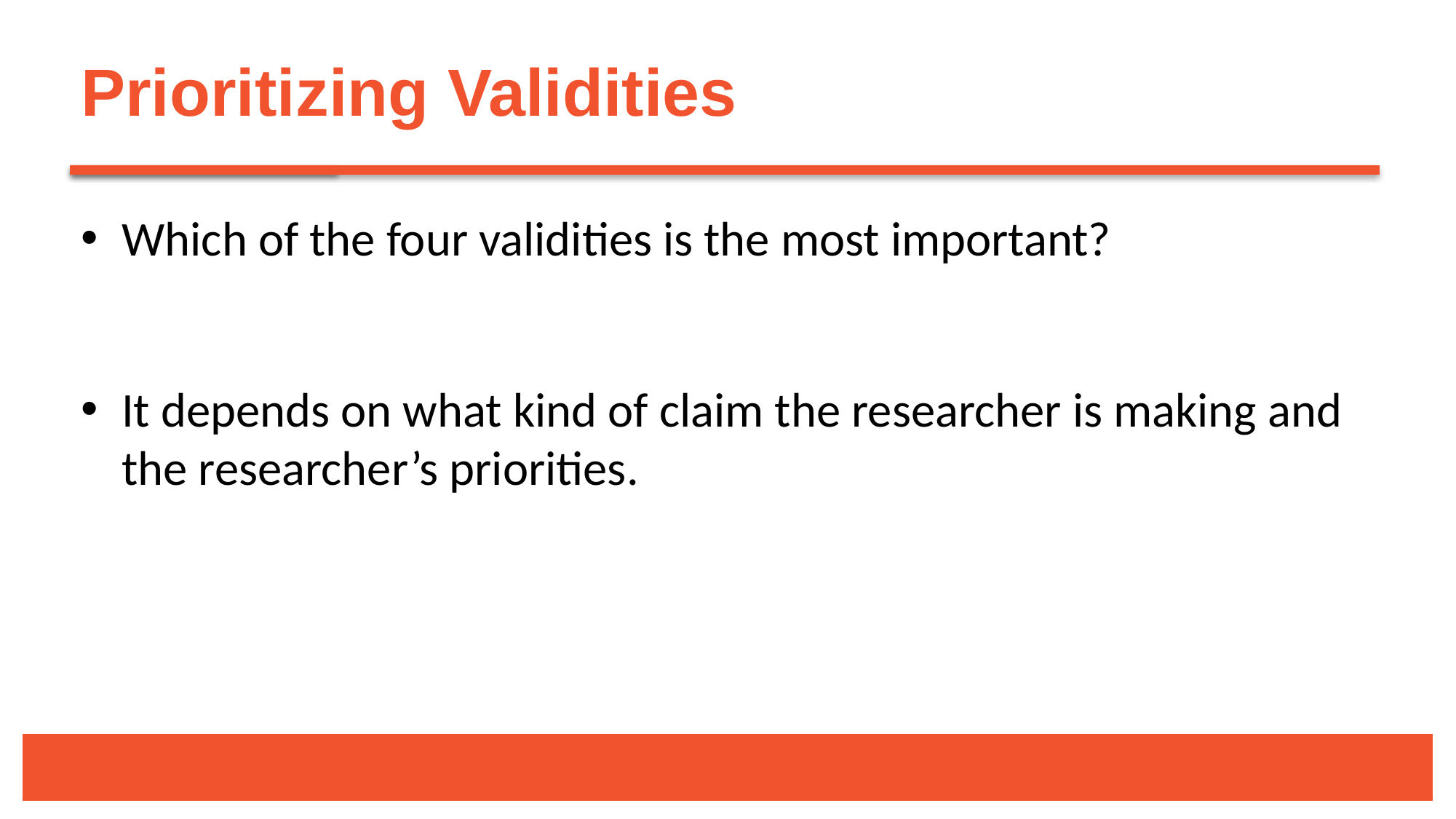

# Prioritizing Validities
Which of the four validities is the most important?

It depends on what kind of claim the researcher is making and the researcher’s priorities.